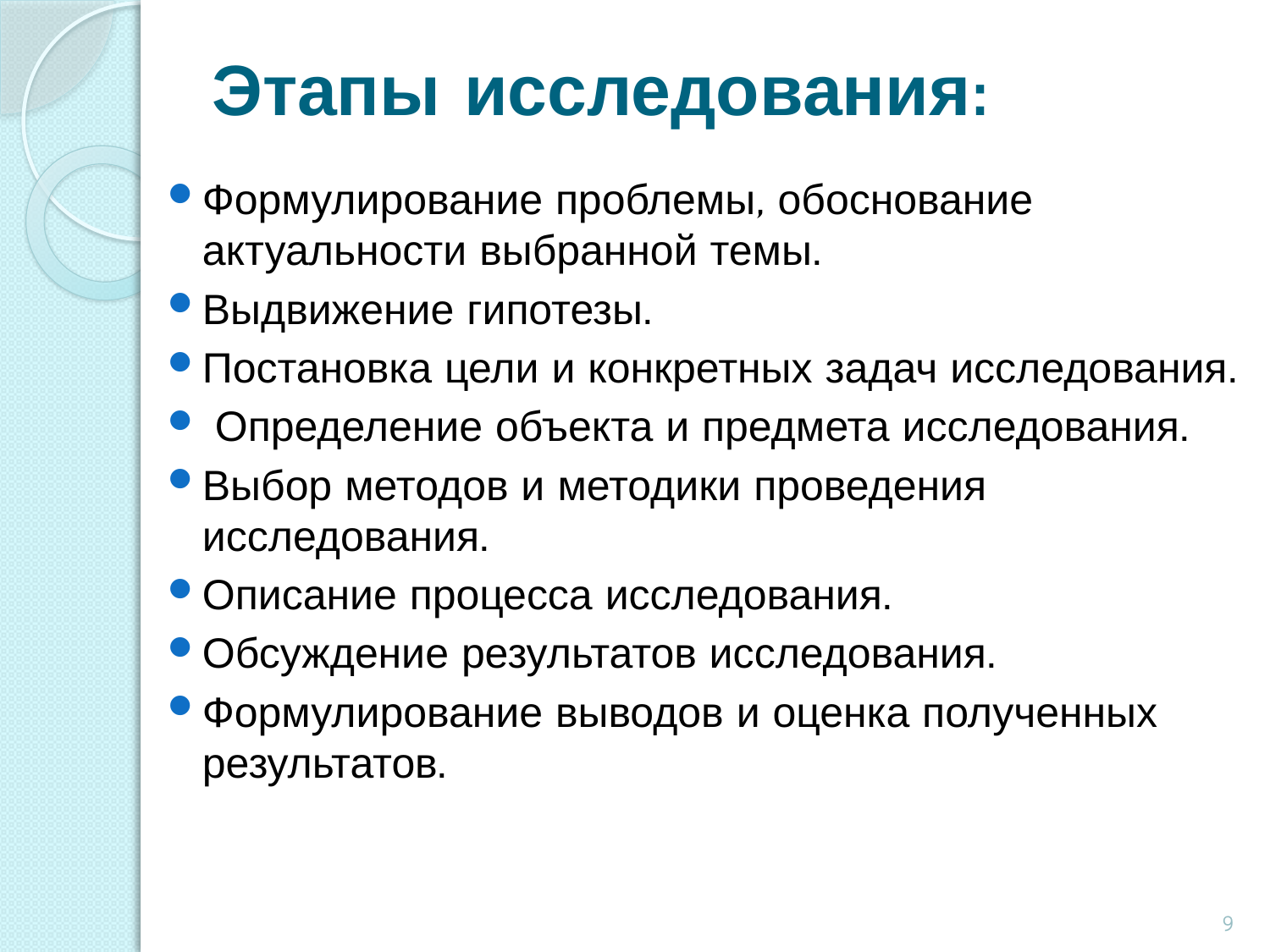

# Этапы исследования:
Формулирование проблемы, обоснование актуальности выбранной темы.
Выдвижение гипотезы.
Постановка цели и конкретных задач исследования.
 Определение объекта и предмета исследования.
Выбор методов и методики проведения исследования.
Описание процесса исследования.
Обсуждение результатов исследования.
Формулирование выводов и оценка полученных результатов.

9